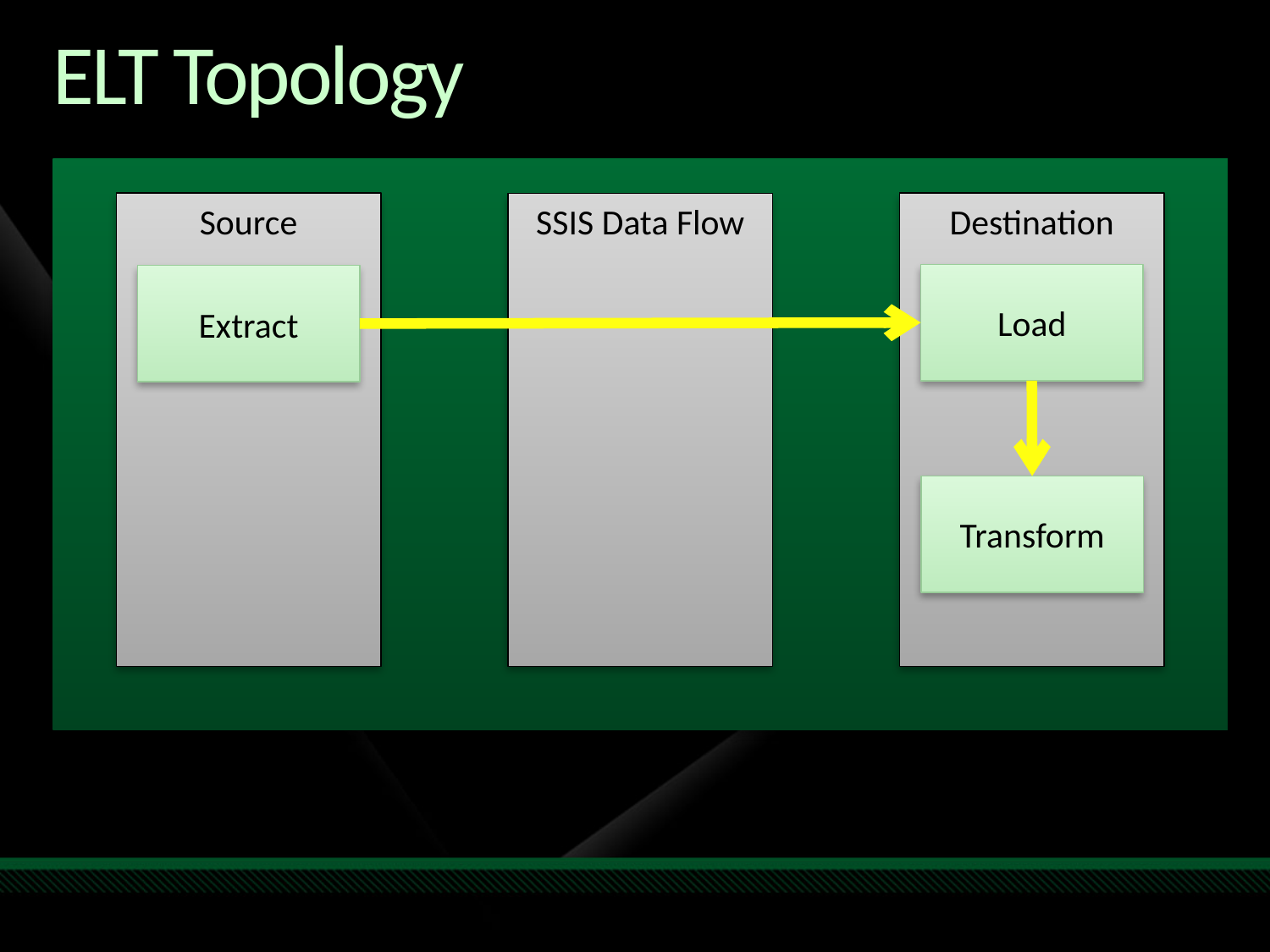

# ELT Topology

Source
Destination
SSIS Data Flow
Load
Extract
Transform